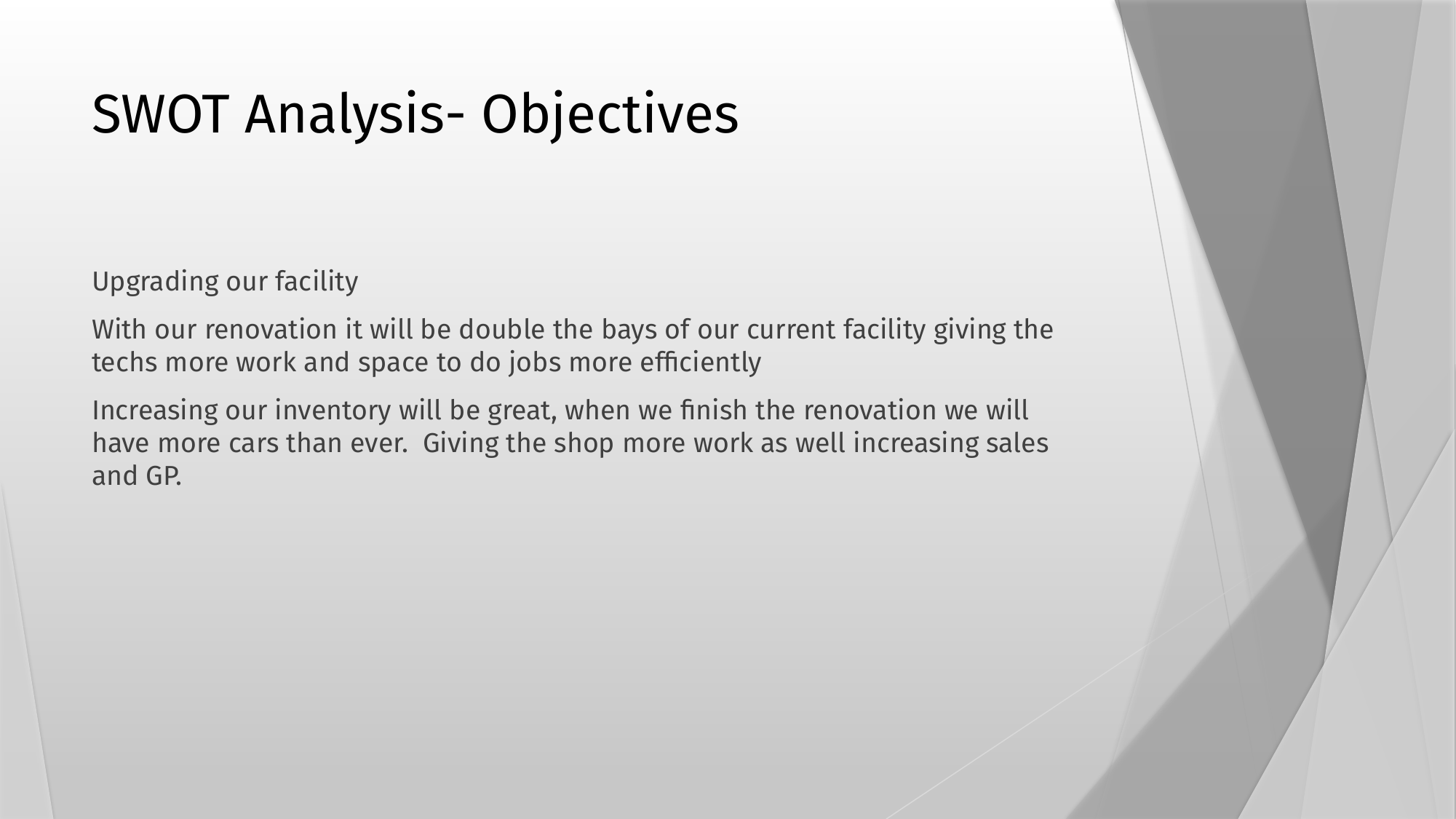

# SWOT Analysis- Objectives
Upgrading our facility
With our renovation it will be double the bays of our current facility giving the techs more work and space to do jobs more efficiently
Increasing our inventory will be great, when we finish the renovation we will have more cars than ever.  Giving the shop more work as well increasing sales and GP.